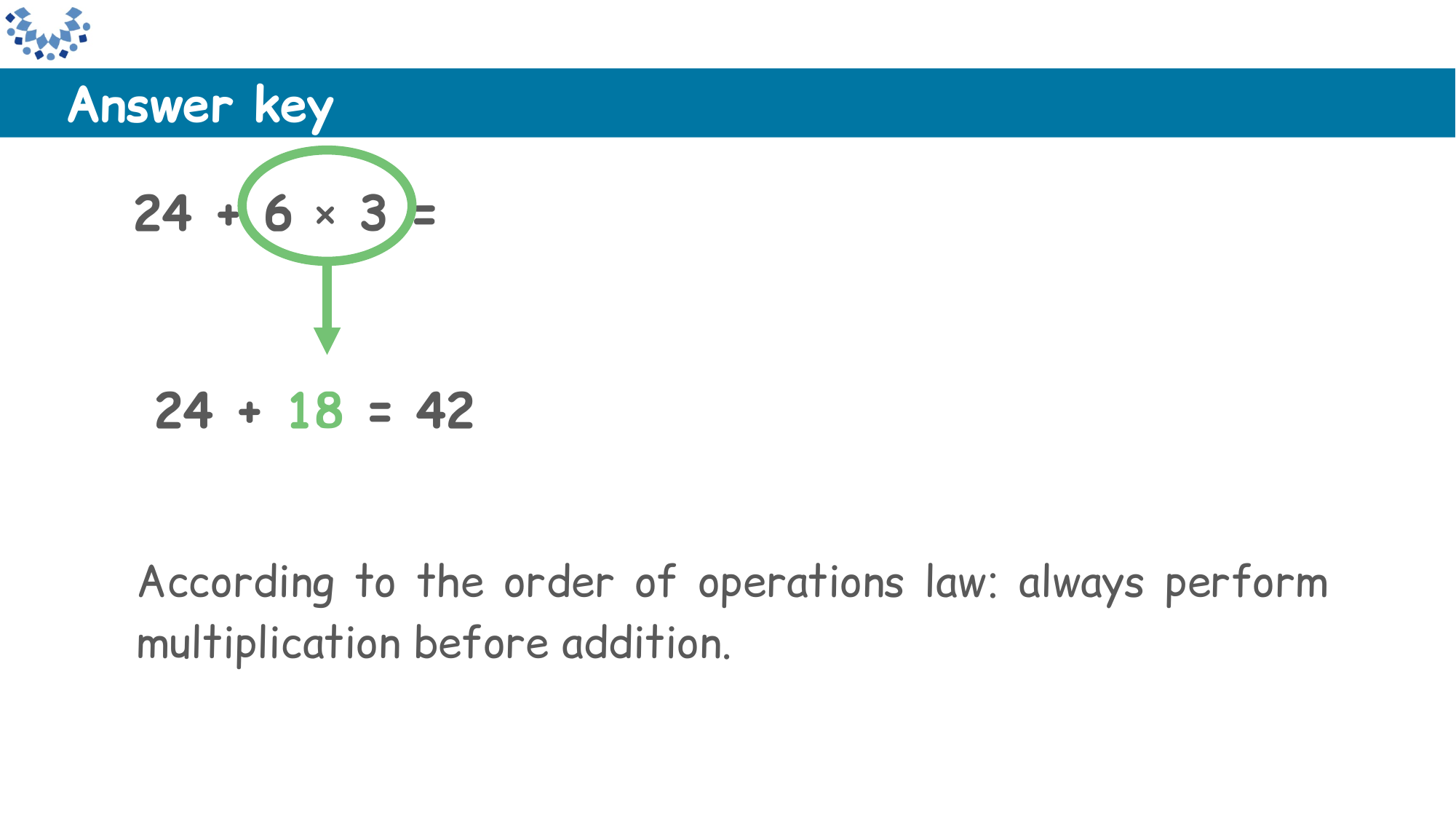

Answer key

24 + 6 × 3 =

 24 + 18 = 42

According to the order of operations law: always perform multiplication before addition.